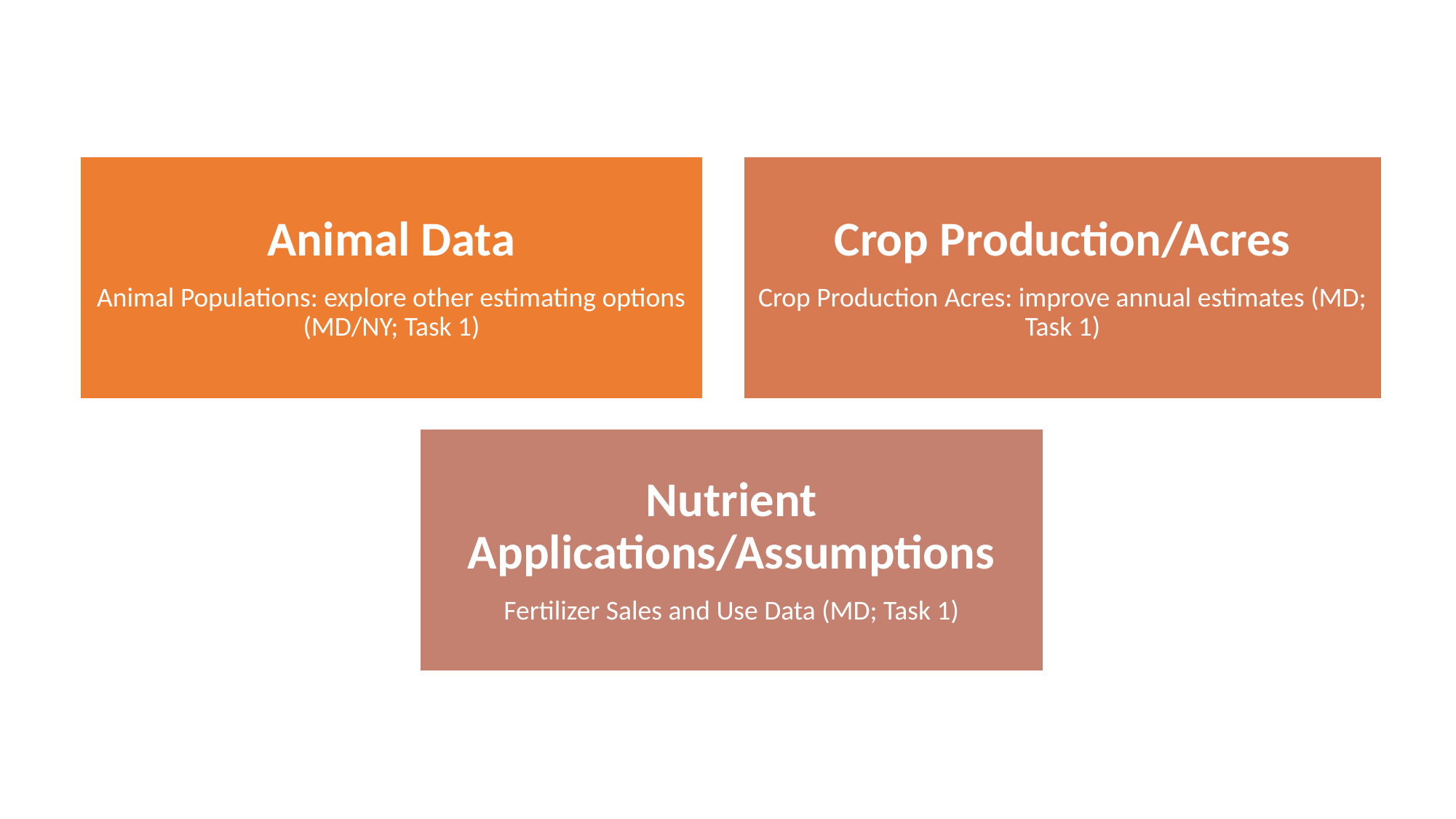

Animal Data
Animal Populations: explore other estimating options (MD/NY; Task 1)
Crop Production/Acres
Crop Production Acres: improve annual estimates (MD; Task 1)
Nutrient Applications/Assumptions
Fertilizer Sales and Use Data (MD; Task 1)